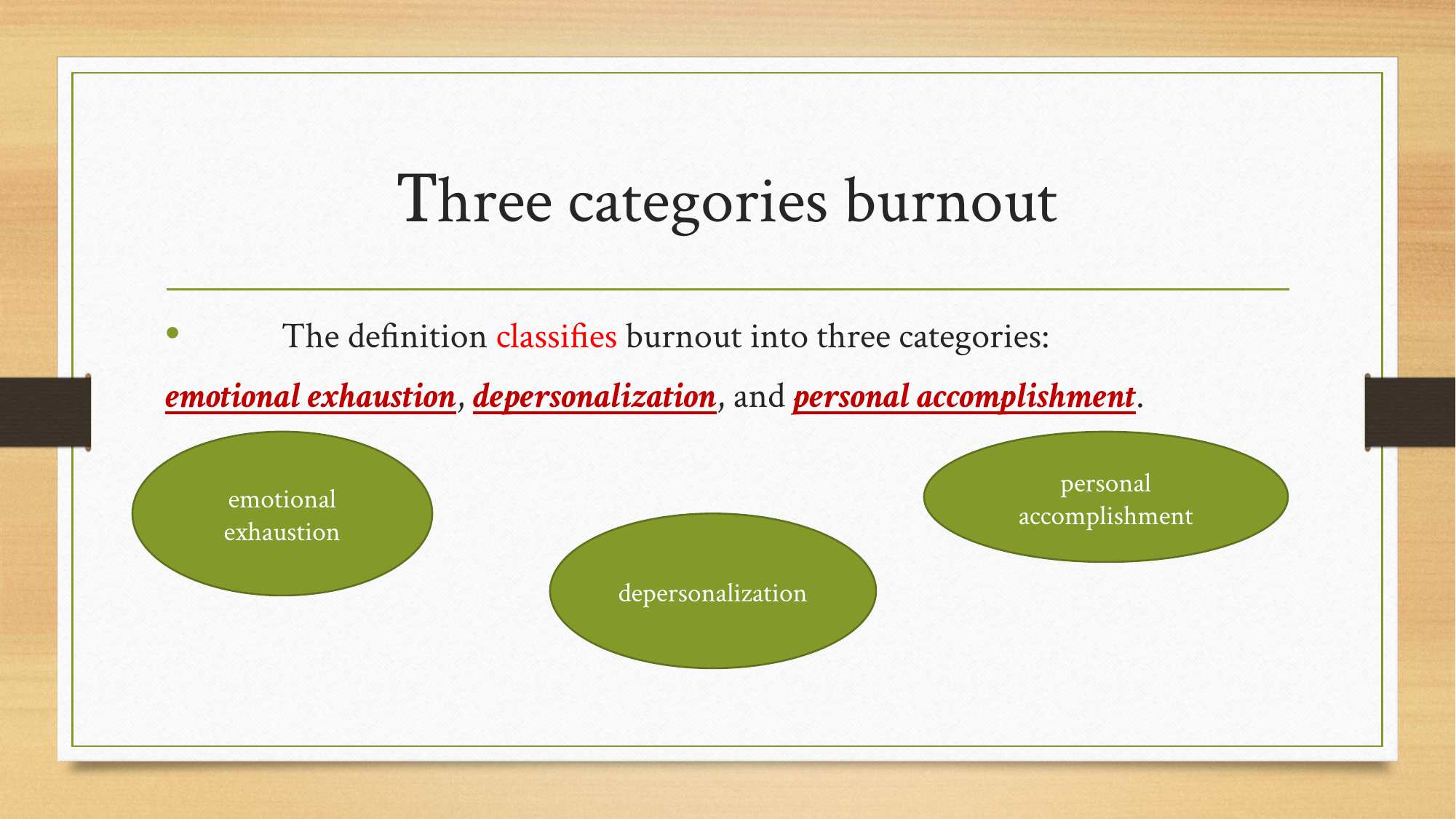

# Тhree categories burnout
          The definition classifies burnout into three categories:
emotional exhaustion, depersonalization, and personal accomplishment.
emotional exhaustion
personal accomplishment
depersonalization